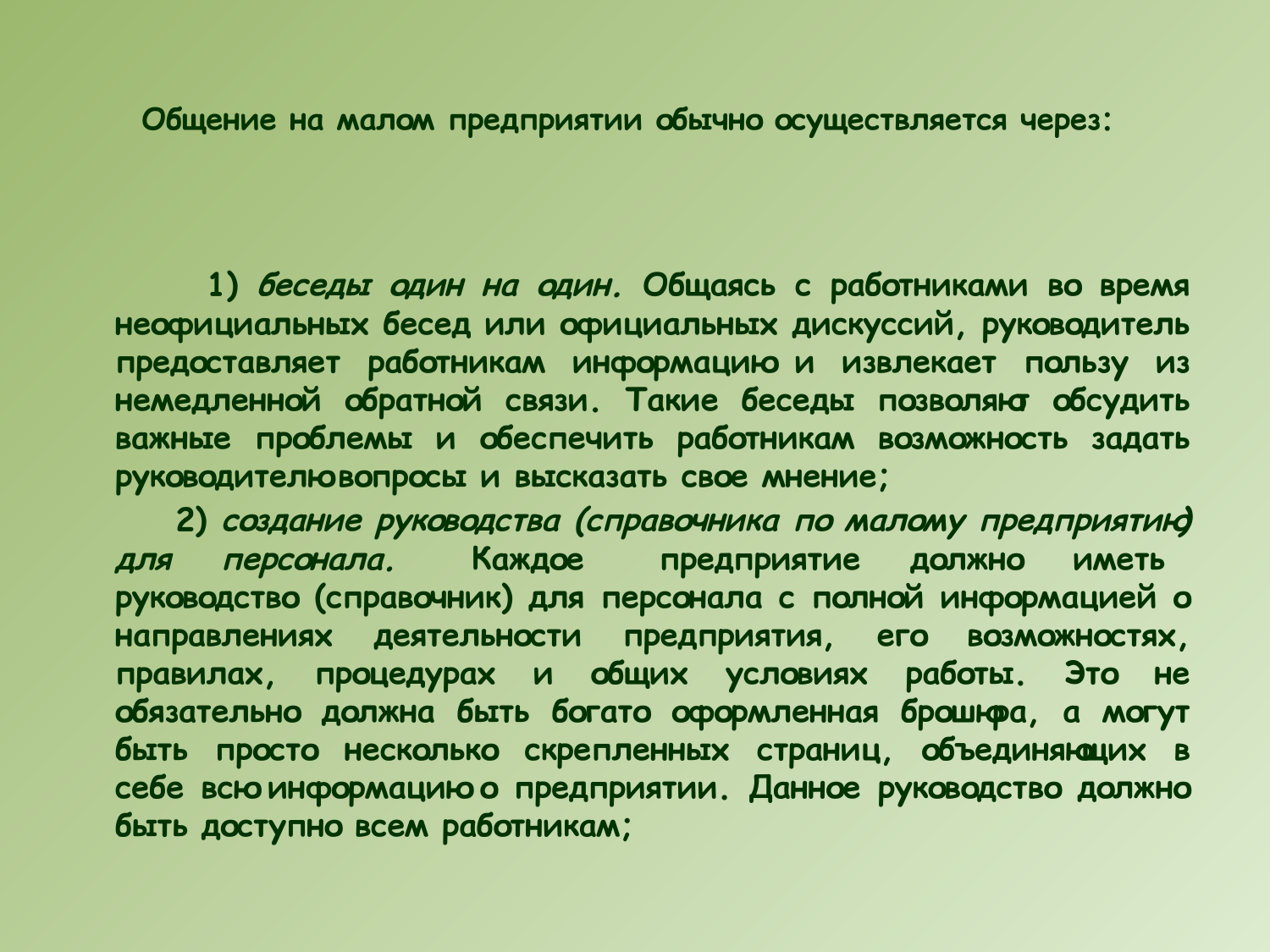

# Общение на малом предприятии обычно осуществляется через:
       1) беседы один на один. Общаясь с работниками во время неофициальных бесед или официальных дискуссий, руководитель предоставляет работникам информацию и извлекает пользу из немедленной обратной связи. Такие беседы позволяют обсудить важные проблемы и обеспечить работникам возможность задать руководителю вопросы и высказать свое мнение;
       2) создание руководства (справочника по малому предприятию) для  персонала.   Каждое   предприятие  должно  иметь  руководство (справочник) для персонала с полной информацией о направлениях деятельности предприятия, его возможностях, правилах, процедурах и общих условиях работы. Это не обязательно должна быть богато оформленная брошюра, а могут быть просто несколько скрепленных страниц, объединяющих в себе всю информацию о предприятии. Данное руководство должно быть доступно всем работникам;